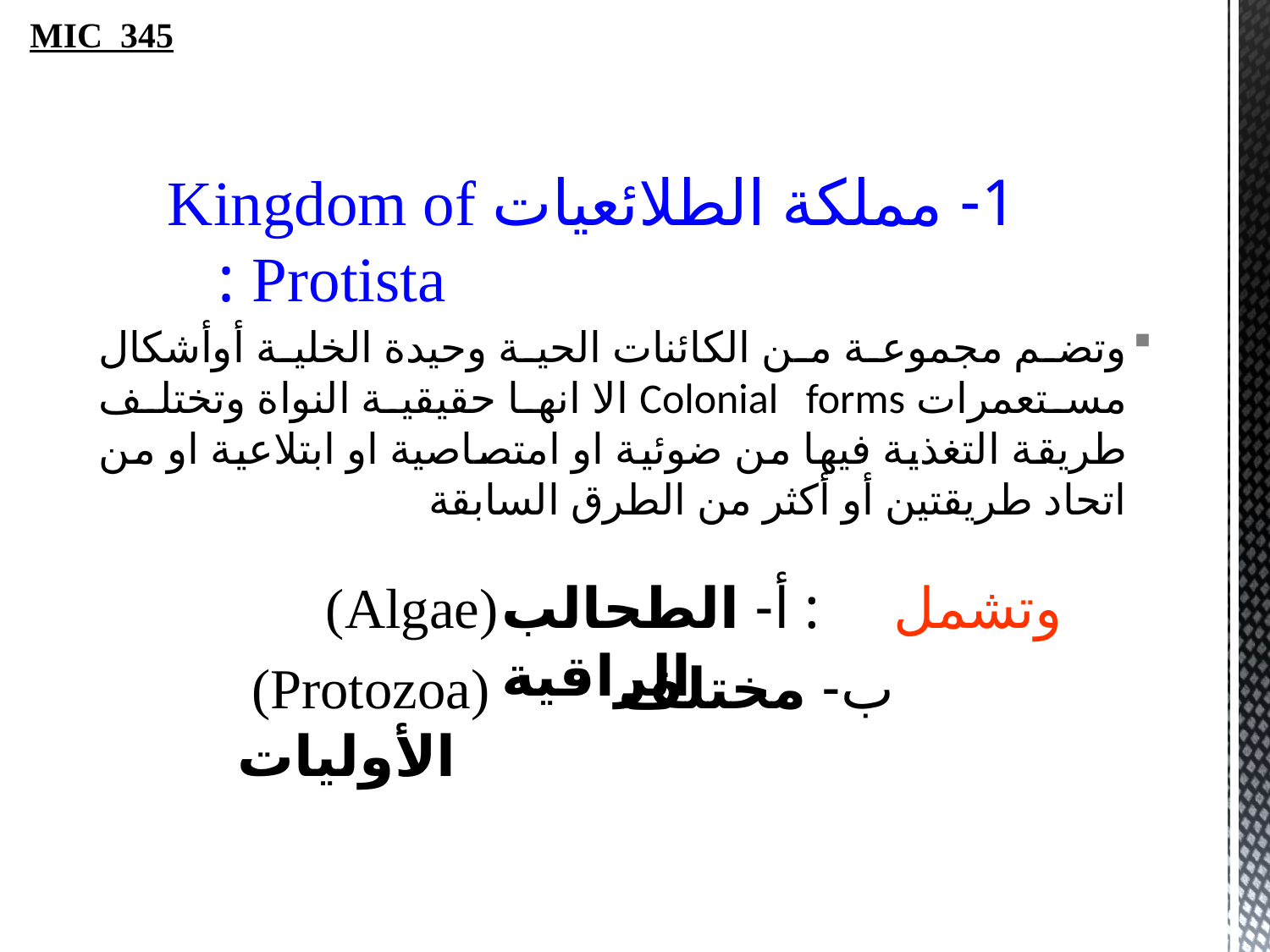

MIC  345
1- مملكة الطلائعيات Kingdom of Protista :
وتضم مجموعة من الكائنات الحية وحيدة الخلية أوأشكال مستعمرات Colonial forms الا انها حقيقية النواة وتختلف طريقة التغذية فيها من ضوئية او امتصاصية او ابتلاعية او من اتحاد طريقتين أو أكثر من الطرق السابقة
(Algae)
وتشمل     : أ- الطحالب الراقية
 (Protozoa)         ب- مختلف الأوليات